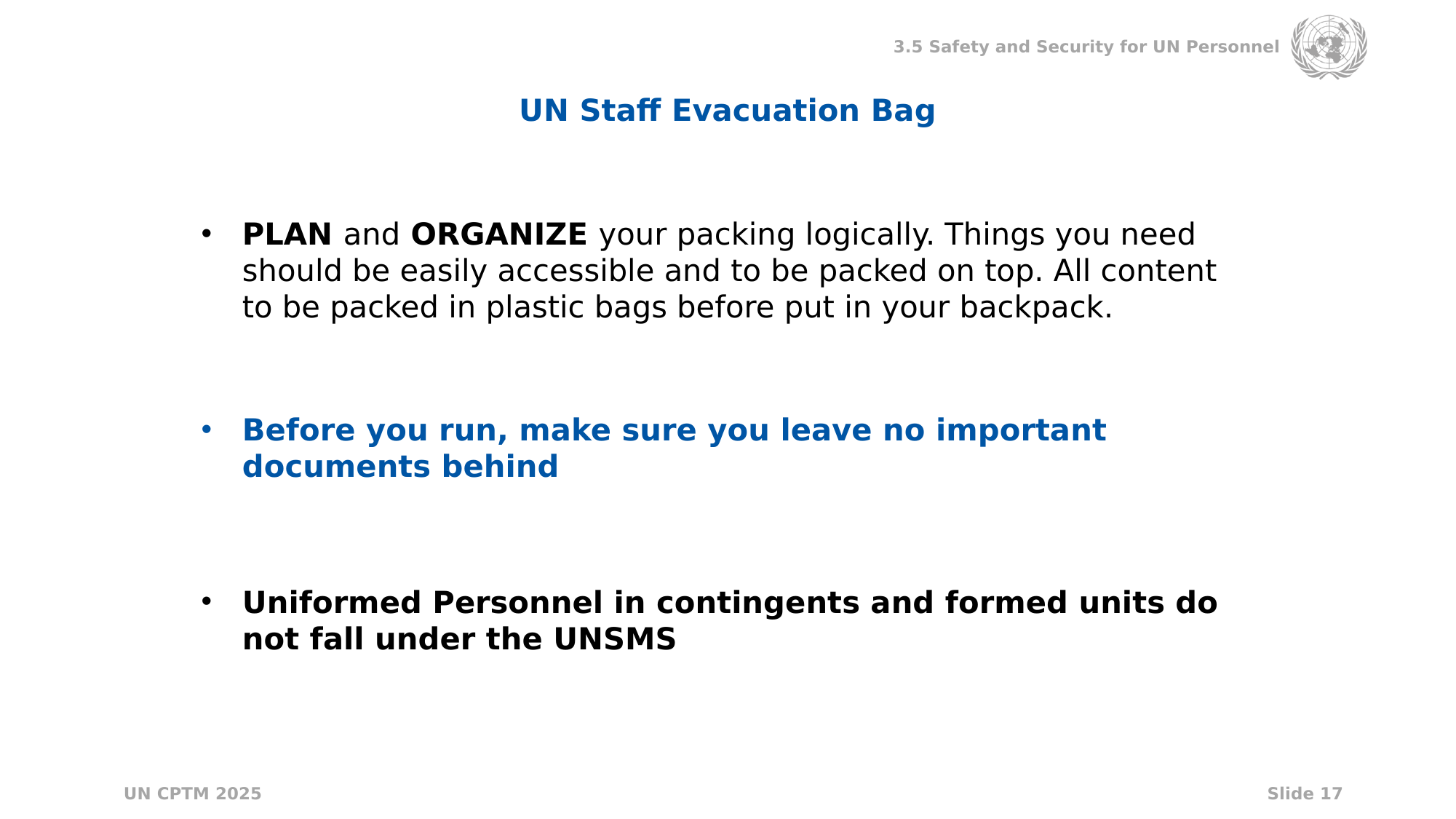

UN Staff Evacuation Bag
PLAN and ORGANIZE your packing logically. Things you need should be easily accessible and to be packed on top. All content to be packed in plastic bags before put in your backpack.
Before you run, make sure you leave no important documents behind
Uniformed Personnel in contingents and formed units do not fall under the UNSMS